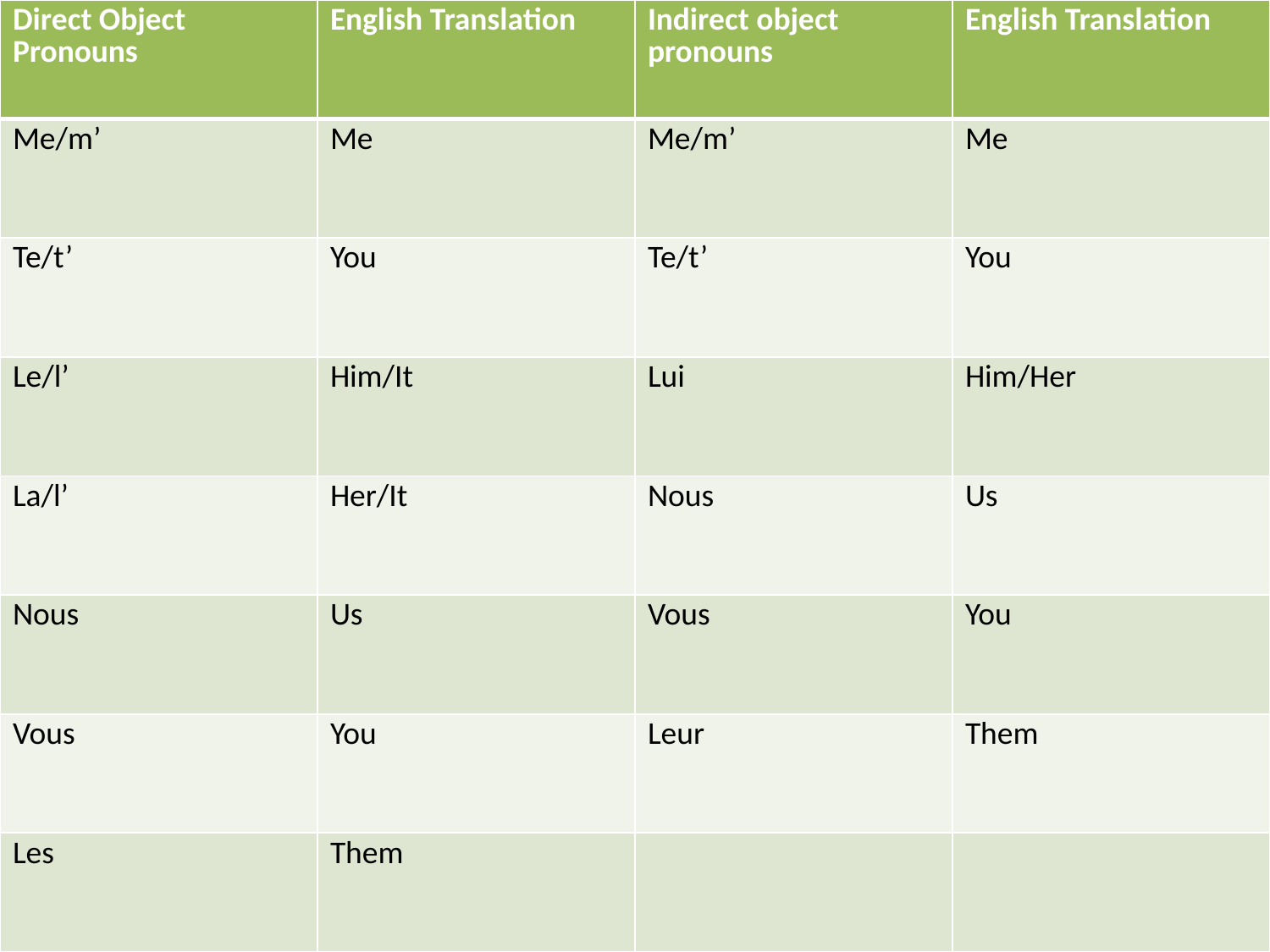

| Direct Object Pronouns | English Translation | Indirect object pronouns | English Translation |
| --- | --- | --- | --- |
| Me/m’ | Me | Me/m’ | Me |
| Te/t’ | You | Te/t’ | You |
| Le/l’ | Him/It | Lui | Him/Her |
| La/l’ | Her/It | Nous | Us |
| Nous | Us | Vous | You |
| Vous | You | Leur | Them |
| Les | Them |  |  |
#